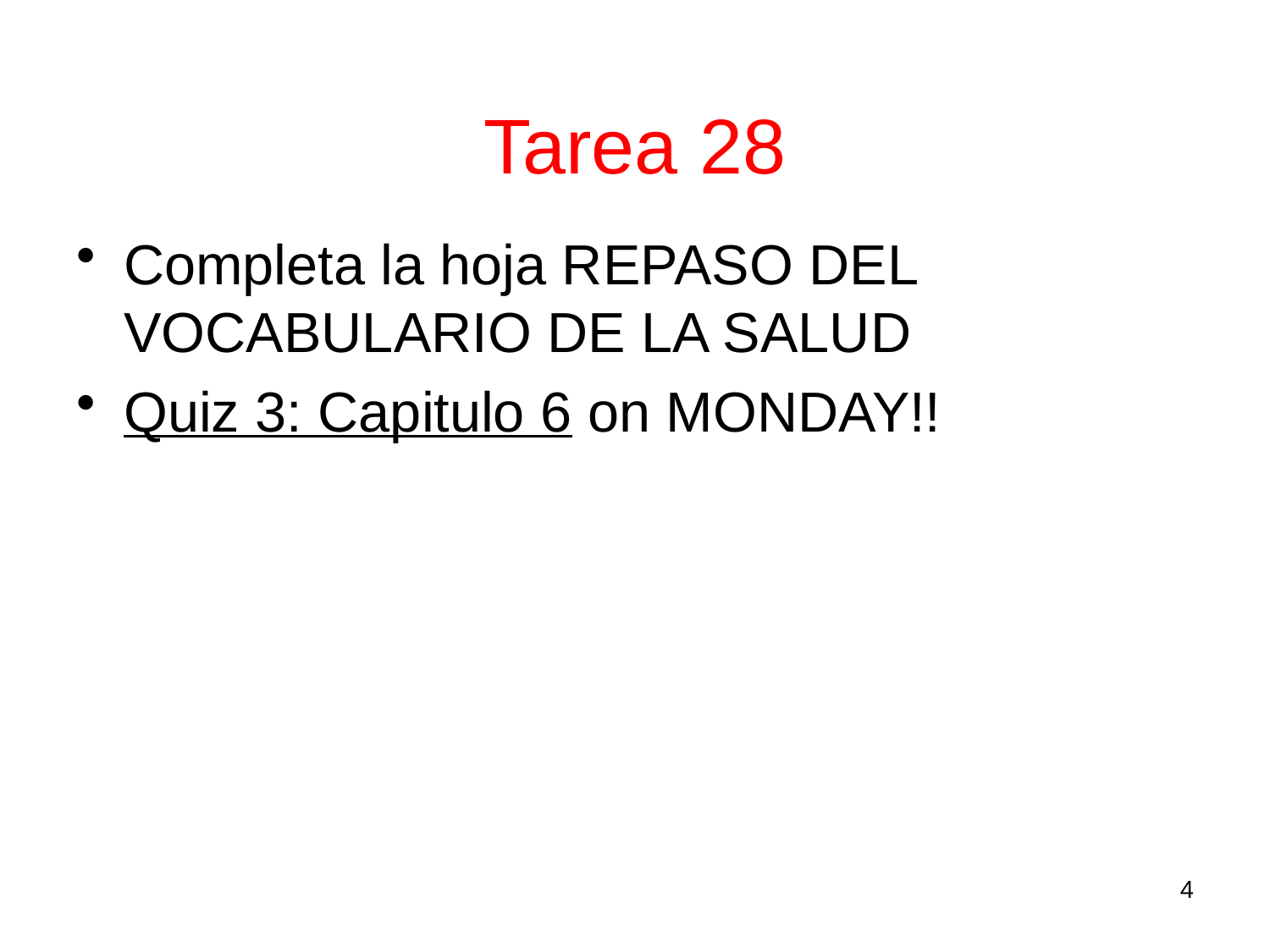

Tarea 28
Completa la hoja REPASO DEL VOCABULARIO DE LA SALUD
Quiz 3: Capitulo 6 on MONDAY!!
4